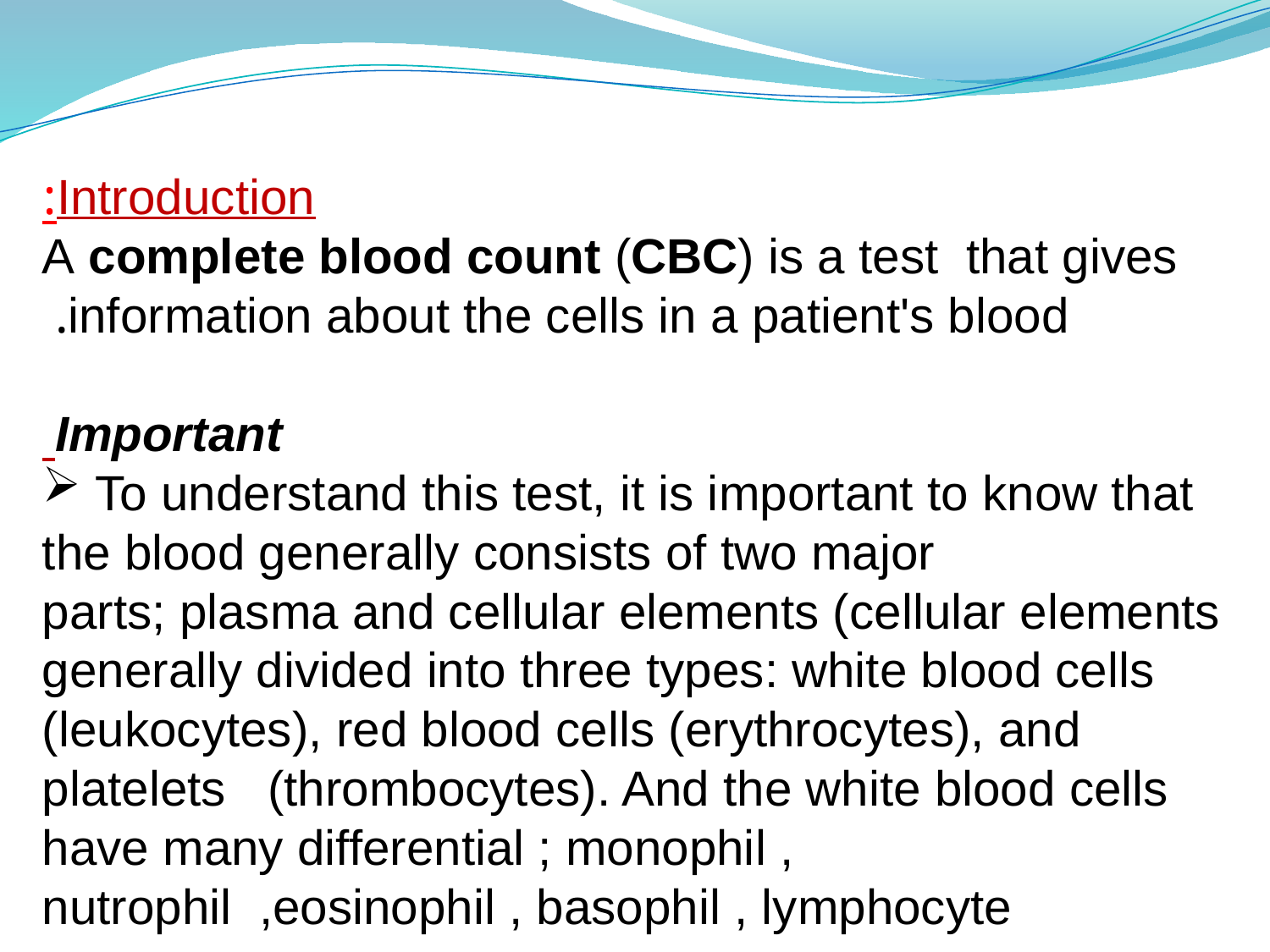

Introduction:
A complete blood count (CBC) is a test  that gives information about the cells in a patient's blood.

Important
 To understand this test, it is important to know that the blood generally consists of two major parts; plasma and cellular elements (cellular elements generally divided into three types: white blood cells (leukocytes), red blood cells (erythrocytes), and platelets   (thrombocytes). And the white blood cells have many differential ; monophil , nutrophil  ,eosinophil , basophil , lymphocyte